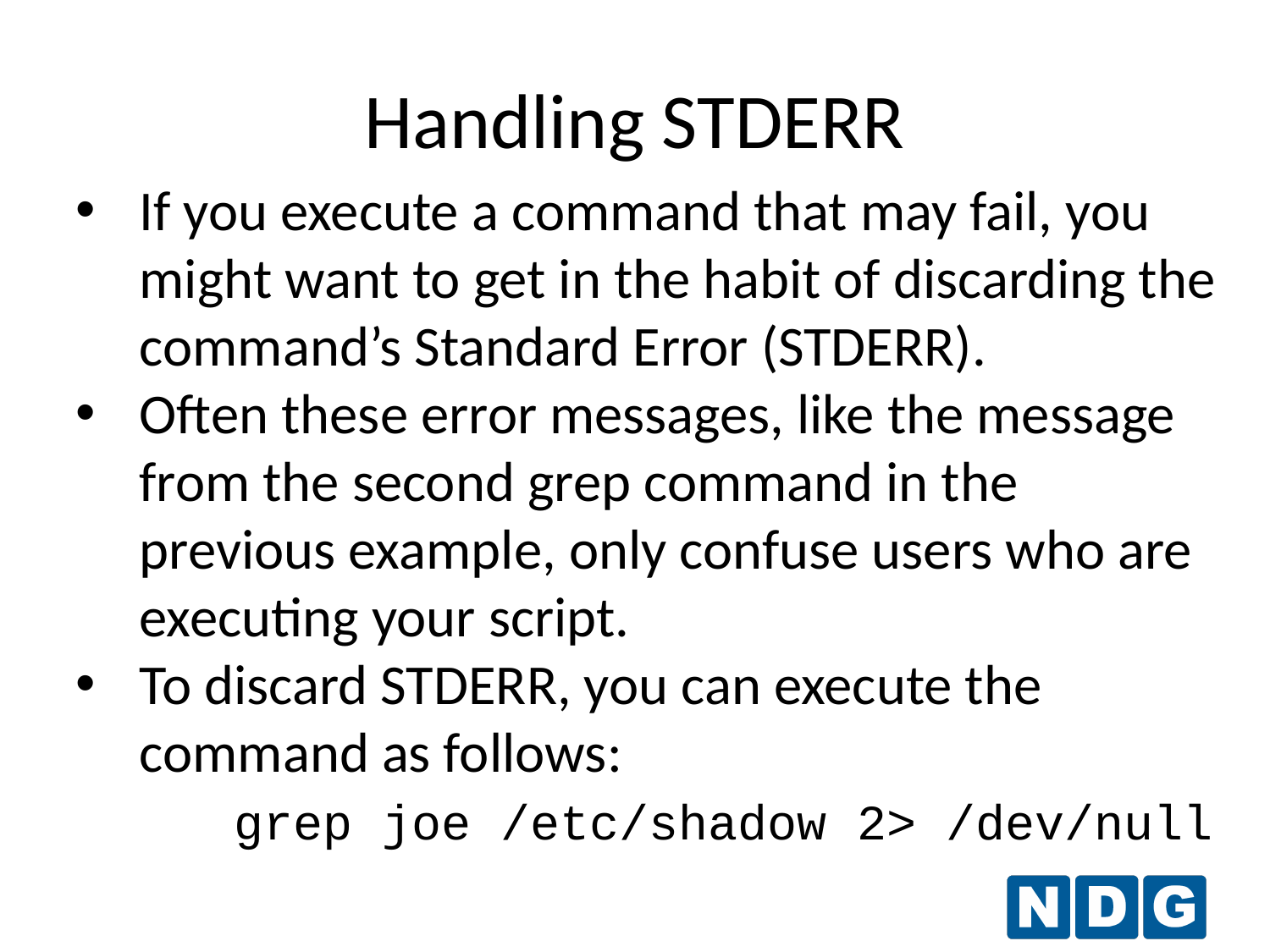

Handling STDERR
If you execute a command that may fail, you might want to get in the habit of discarding the command’s Standard Error (STDERR).
Often these error messages, like the message from the second grep command in the previous example, only confuse users who are executing your script.
To discard STDERR, you can execute the command as follows:
	  grep joe /etc/shadow 2> /dev/null